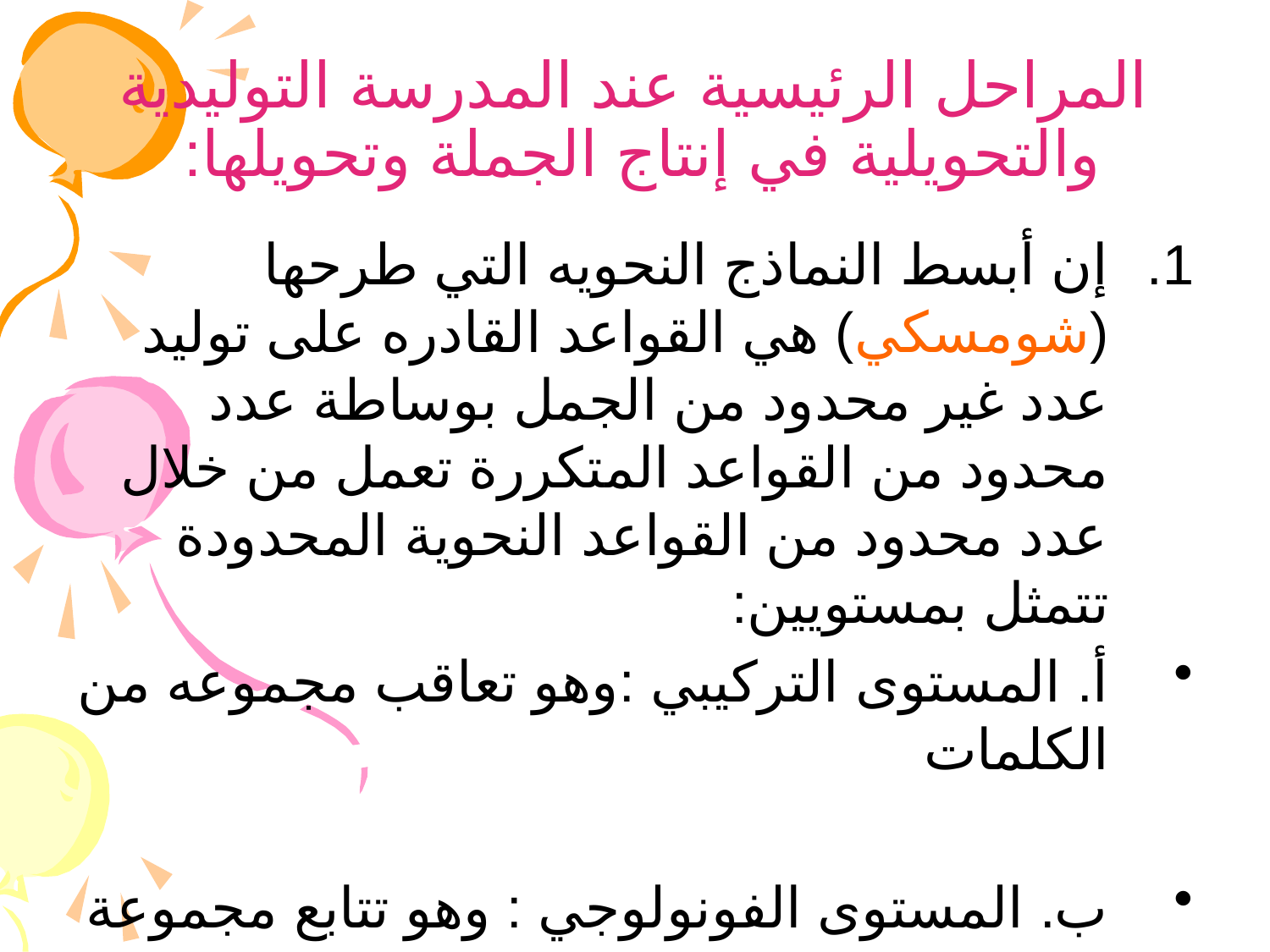

# المراحل الرئيسية عند المدرسة التوليدية والتحويلية في إنتاج الجملة وتحويلها:
إن أبسط النماذج النحويه التي طرحها (شومسكي) هي القواعد القادره على توليد عدد غير محدود من الجمل بوساطة عدد محدود من القواعد المتكررة تعمل من خلال عدد محدود من القواعد النحوية المحدودة  تتمثل بمستويين:
أ. المستوى التركيبي :وهو تعاقب مجموعه من الكلمات

ب. المستوى الفونولوجي : وهو تتابع مجموعة من الفونيمات